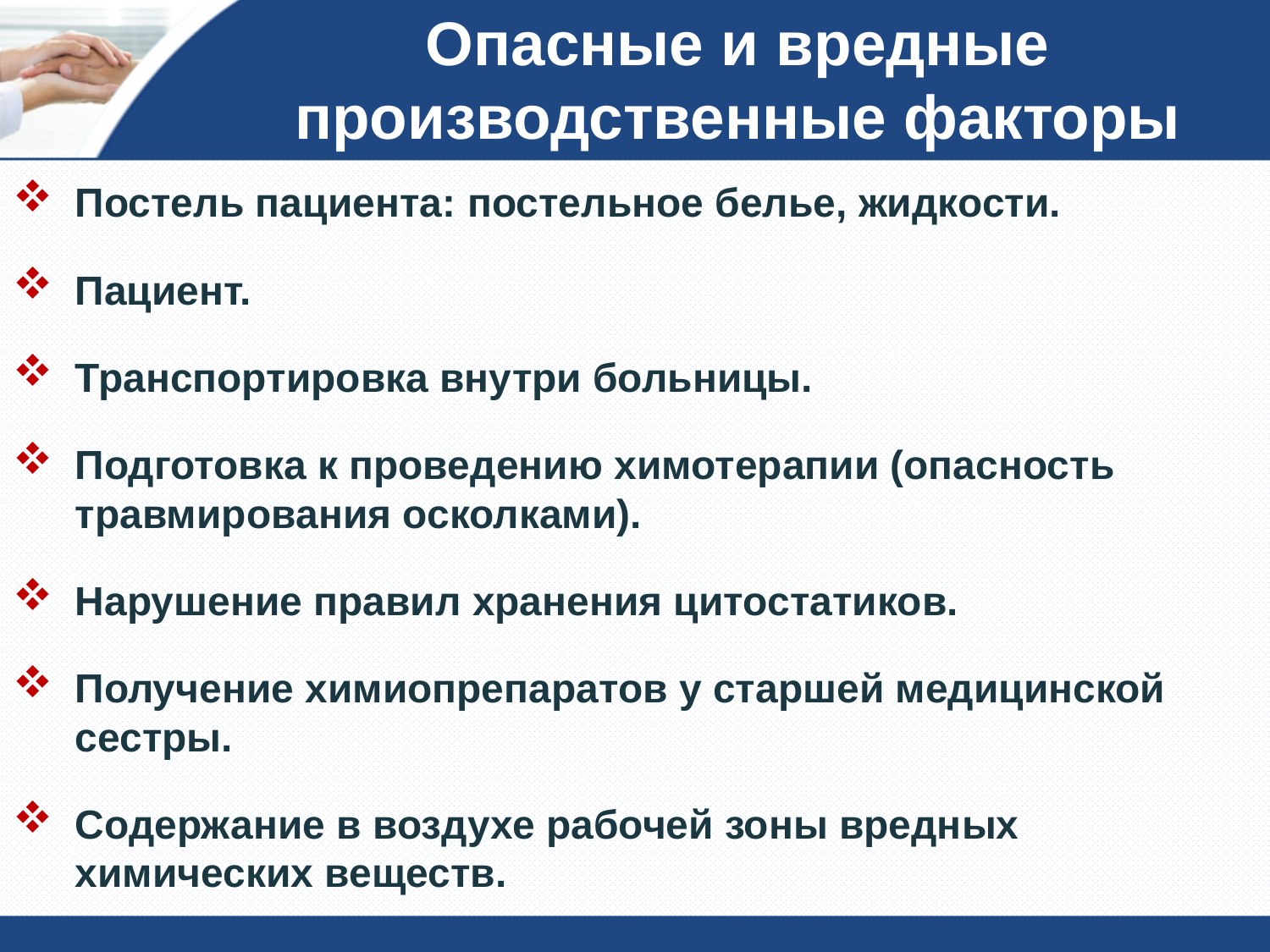

# Опасные и вредные производственные факторы
Постель пациента: постельное белье, жидкости.
Пациент.
Транспортировка внутри больницы.
Подготовка к проведению химотерапии (опасность травмирования осколками).
Нарушение правил хранения цитостатиков.
Получение химиопрепаратов у старшей медицинской сестры.
Содержание в воздухе рабочей зоны вредных химических веществ.